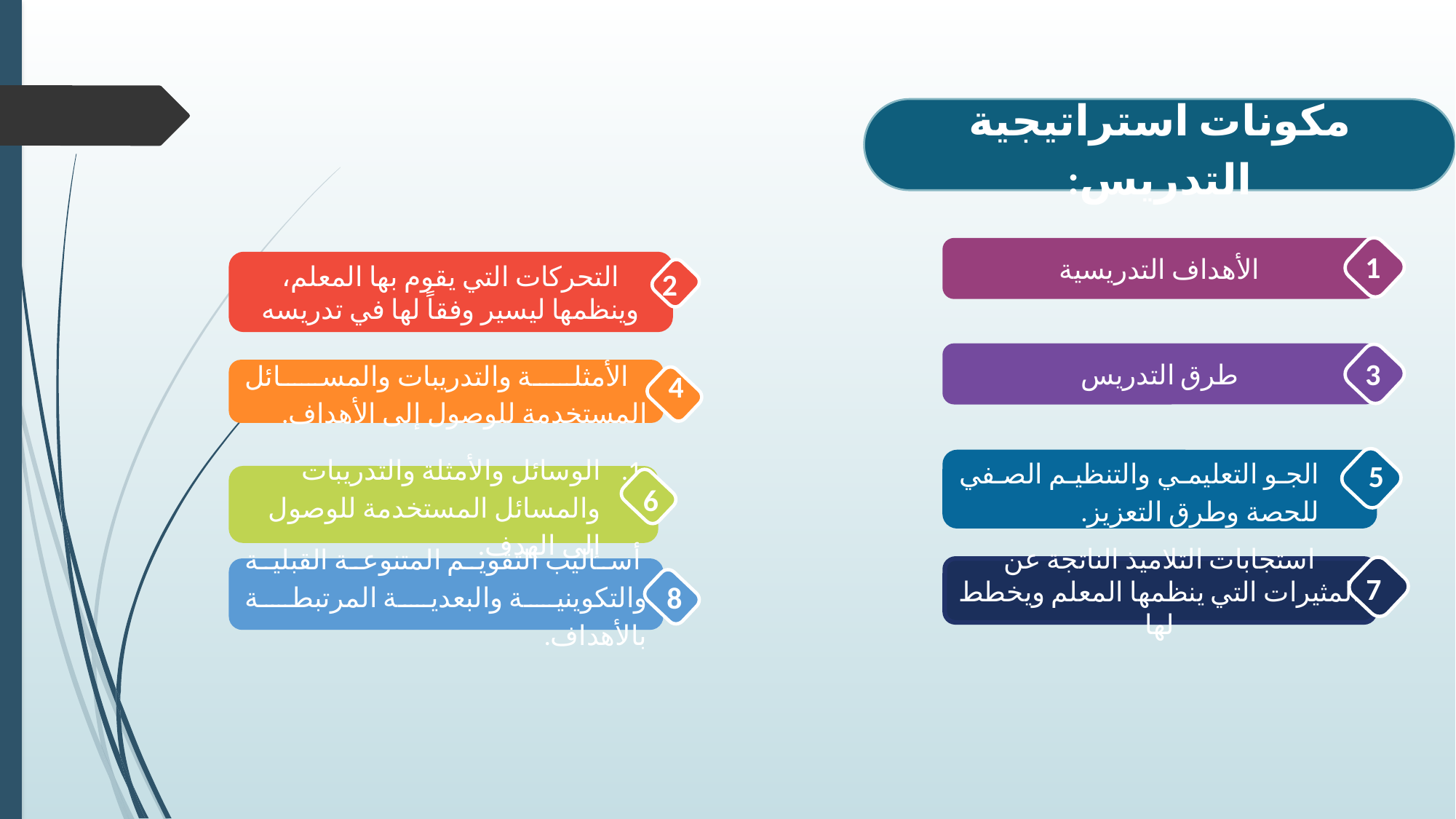

مكونات استراتيجية التدريس:
الأهداف التدريسية
1

التحركات التي يقوم بها المعلم، وينظمها ليسير وفقاً لها في تدريسه
2

طرق التدريس

3
4
   الأمثلة والتدريبات والمسائل المستخدمة للوصول إلى الأهداف.

الجو التعليمي والتنظيم الصفي للحصة وطرق التعزيز.
5

الوسائل والأمثلة والتدريبات والمسائل المستخدمة للوصول إلى الهدف.
6

استجابات التلاميذ الناتجة عن المثيرات التي ينظمها المعلم ويخطط لها
 أساليب التقويم المتنوعة القبلية والتكوينية والبعدية المرتبطة بالأهداف.

7
8